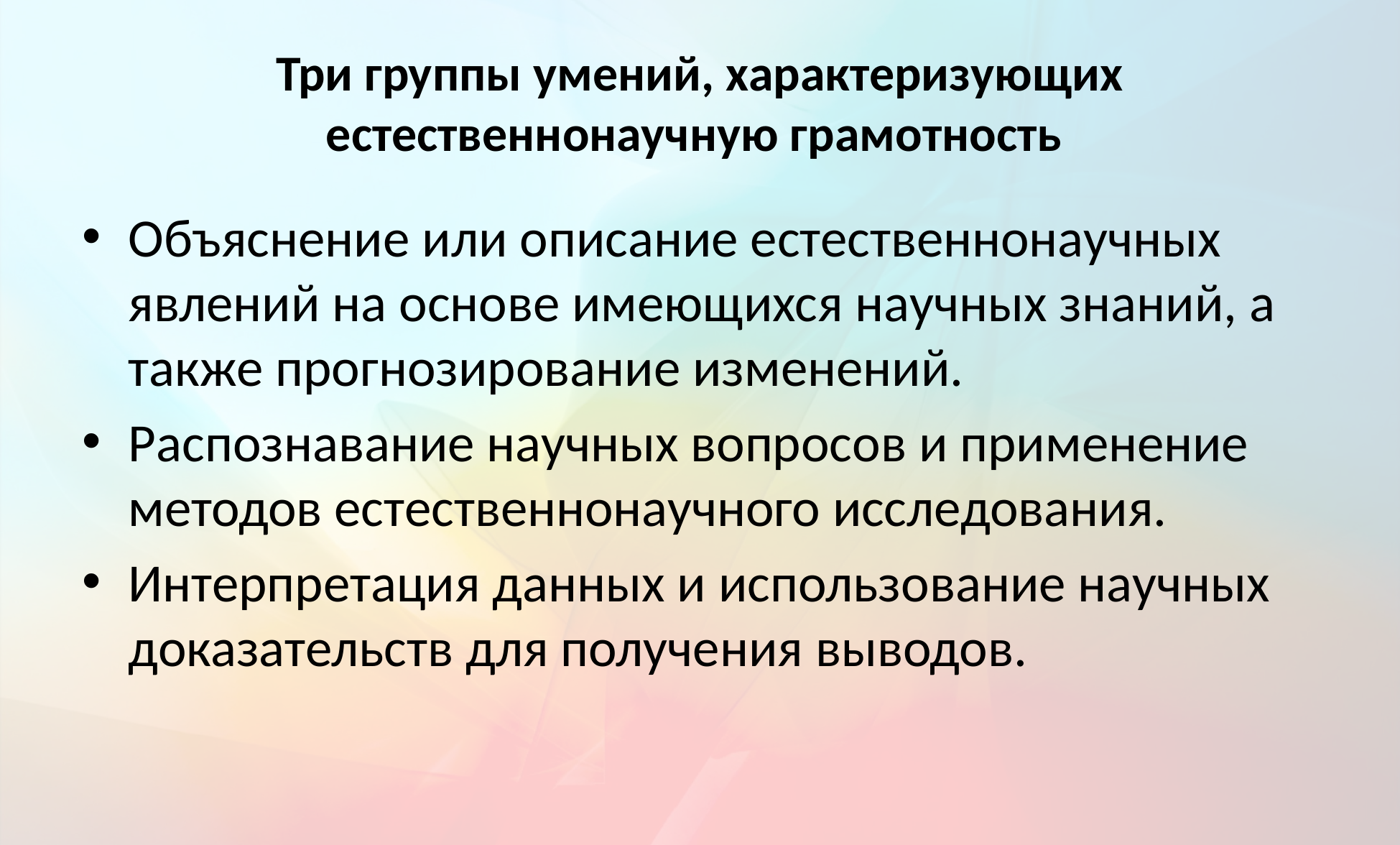

# Три группы умений, характеризующих естественнонаучную грамотность
Объяснение или описание естественнонаучных явлений на основе имеющихся научных знаний, а также прогнозирование изменений.
Распознавание научных вопросов и применение методов естественнонаучного исследования.
Интерпретация данных и использование научных доказательств для получения выводов.